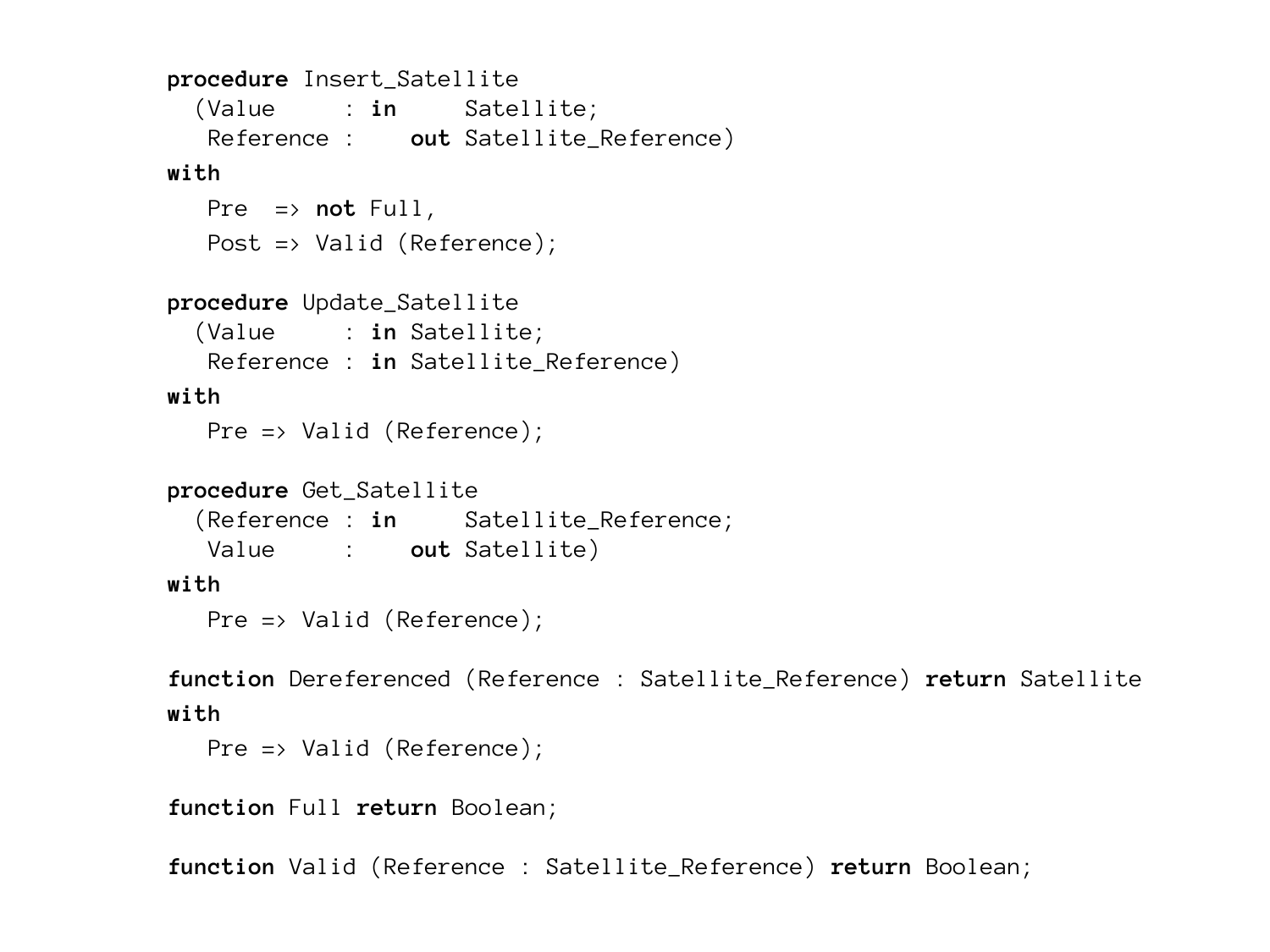

procedure Insert_Satellite
     (Value     : in     Satellite;
      Reference :    out Satellite_Reference)
   with
      Pre  => not Full,
      Post => Valid (Reference);

   procedure Update_Satellite
     (Value     : in Satellite;
      Reference : in Satellite_Reference)
   with
      Pre => Valid (Reference);

   procedure Get_Satellite
     (Reference : in     Satellite_Reference;
      Value     :    out Satellite)
   with
      Pre => Valid (Reference);

   function Dereferenced (Reference : Satellite_Reference) return Satellite
   with
      Pre => Valid (Reference);

   function Full return Boolean;

   function Valid (Reference : Satellite_Reference) return Boolean;